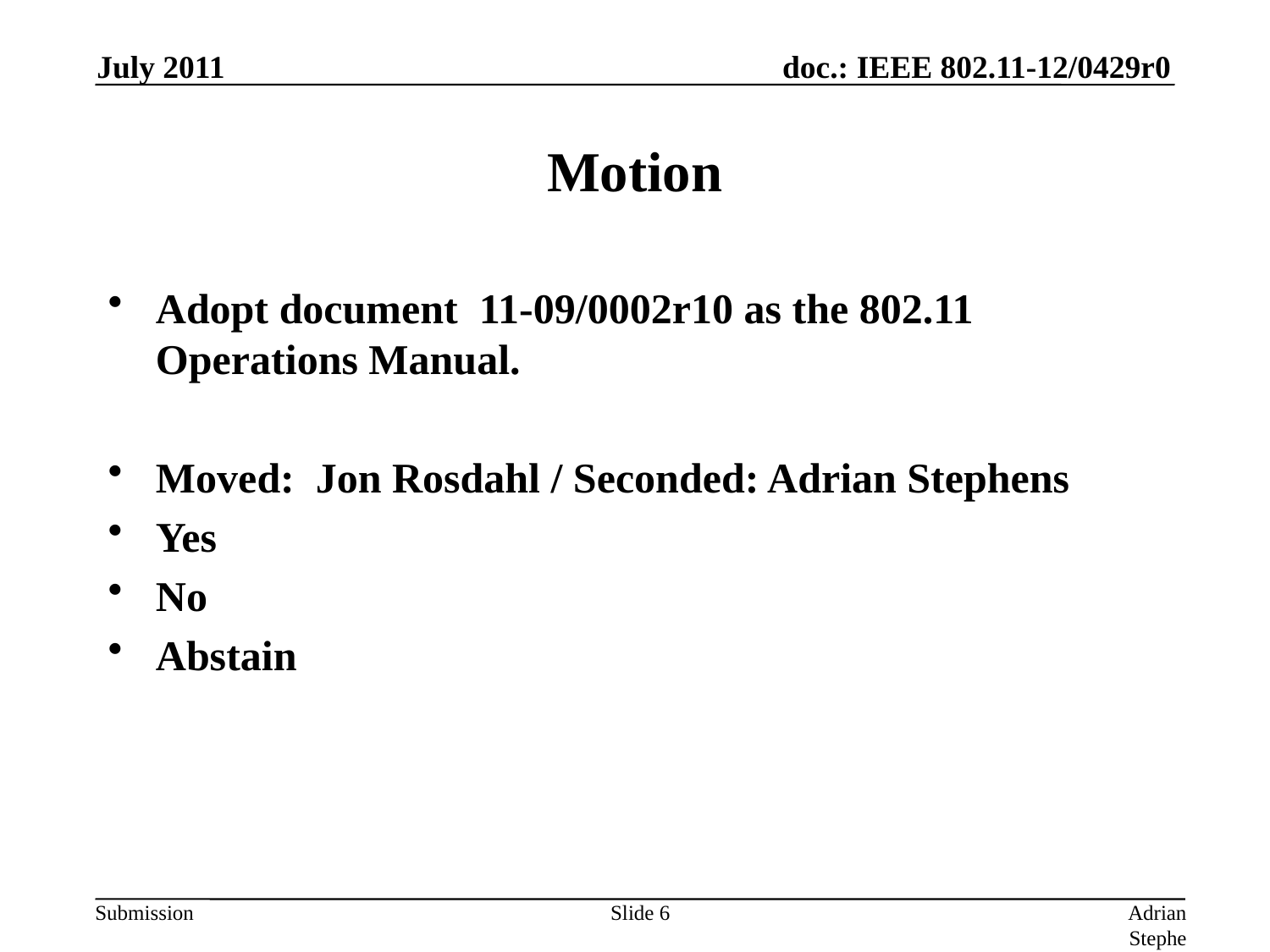

Adopt document  11-09/0002r10 as the 802.11 Operations Manual.

Moved:  Jon Rosdahl / Seconded: Adrian Stephens
Yes
No
Abstain

July 2011
# Motion
Slide 6
Adrian Stephens, Intel Corporation